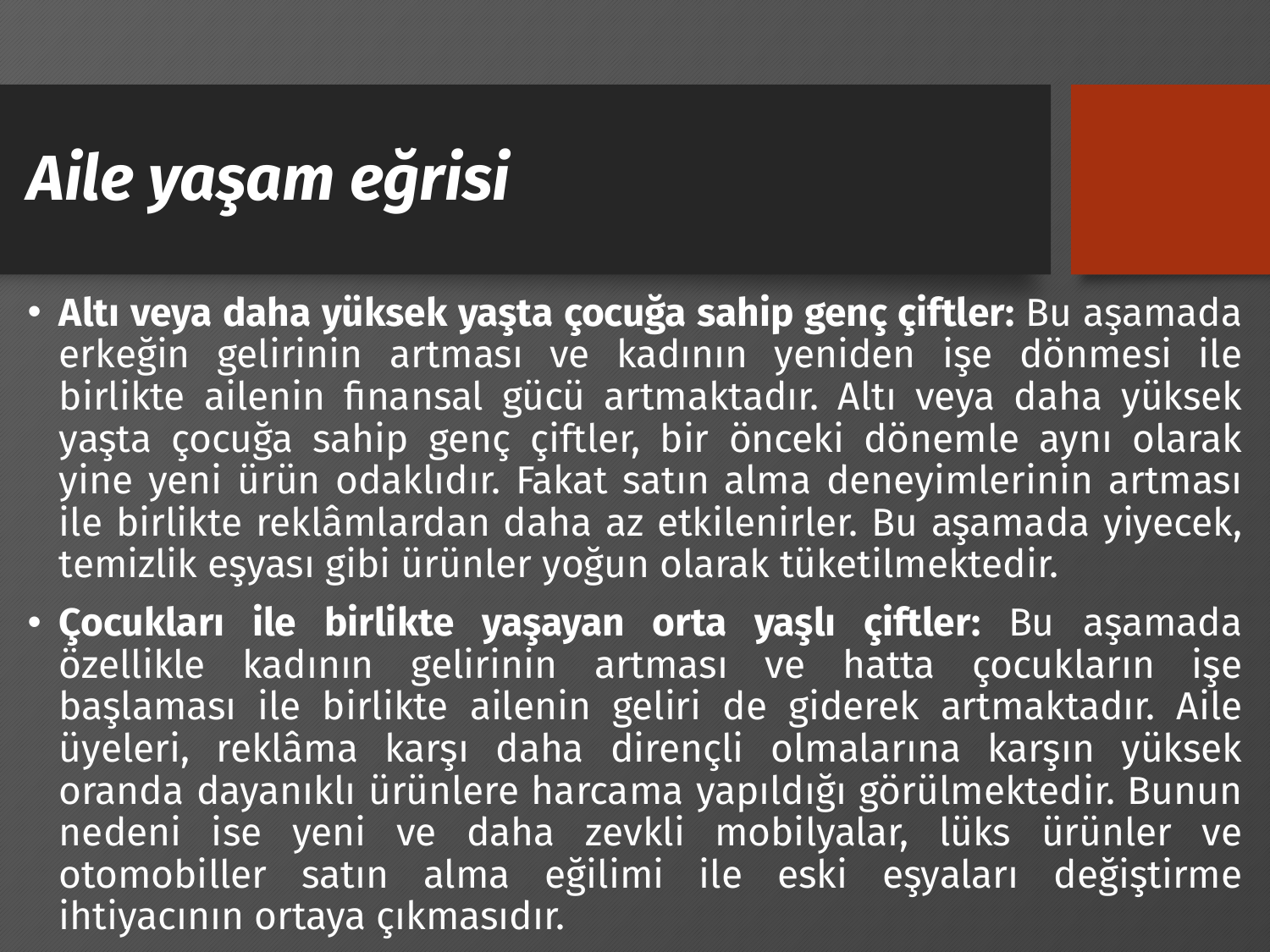

# Aile yaşam eğrisi
Altı veya daha yüksek yaşta çocuğa sahip genç çiftler: Bu aşamada erkeğin gelirinin artması ve kadının yeniden işe dönmesi ile birlikte ailenin finansal gücü artmaktadır. Altı veya daha yüksek yaşta çocuğa sahip genç çiftler, bir önceki dönemle aynı olarak yine yeni ürün odaklıdır. Fakat satın alma deneyimlerinin artması ile birlikte reklâmlardan daha az etkilenirler. Bu aşamada yiyecek, temizlik eşyası gibi ürünler yoğun olarak tüketilmektedir.
Çocukları ile birlikte yaşayan orta yaşlı çiftler: Bu aşamada özellikle kadının gelirinin artması ve hatta çocukların işe başlaması ile birlikte ailenin geliri de giderek artmaktadır. Aile üyeleri, reklâma karşı daha dirençli olmalarına karşın yüksek oranda dayanıklı ürünlere harcama yapıldığı görülmektedir. Bunun nedeni ise yeni ve daha zevkli mobilyalar, lüks ürünler ve otomobiller satın alma eğilimi ile eski eşyaları değiştirme ihtiyacının ortaya çıkmasıdır.